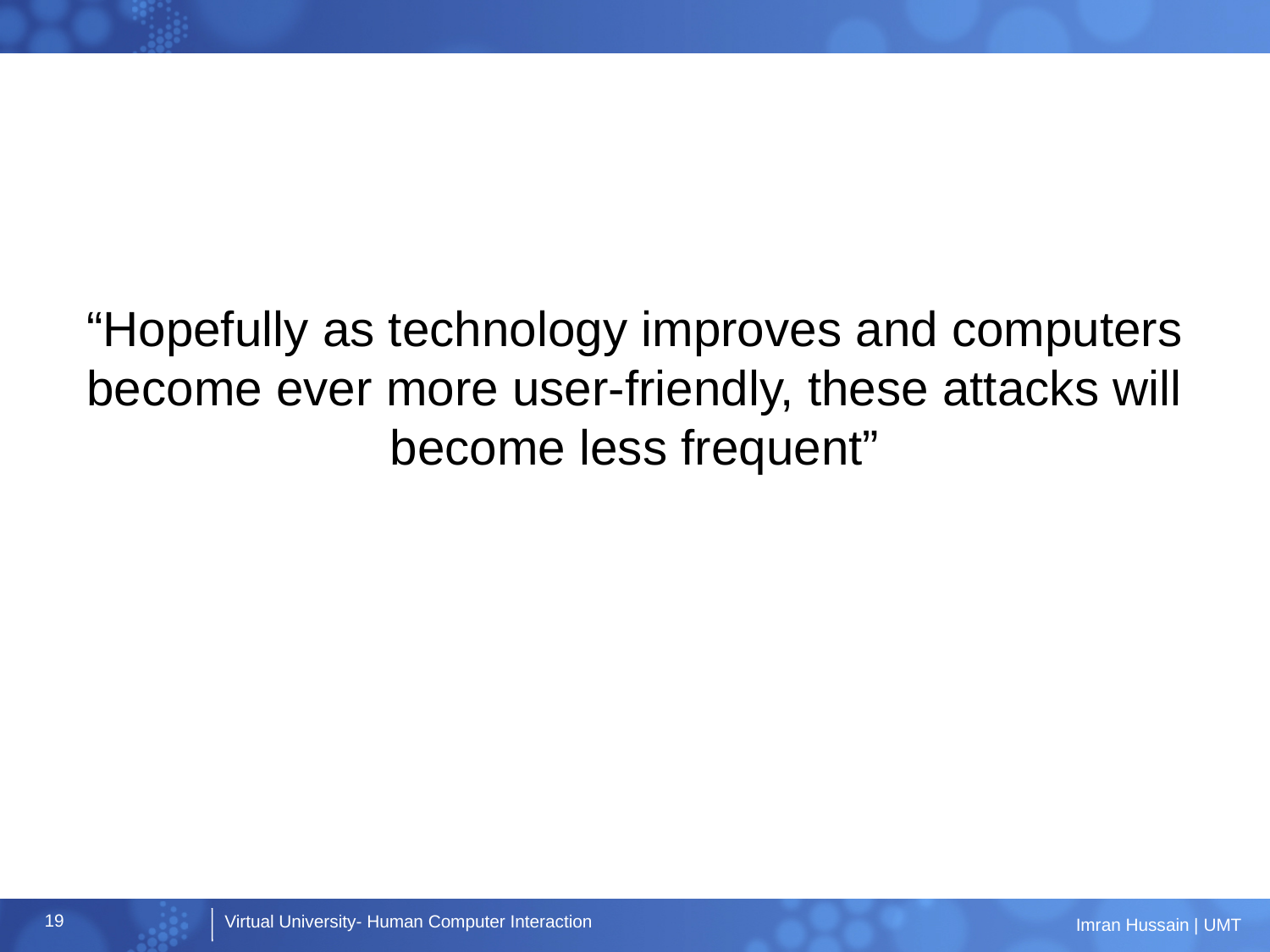

“Hopefully as technology improves and computers become ever more user-friendly, these attacks will become less frequent”